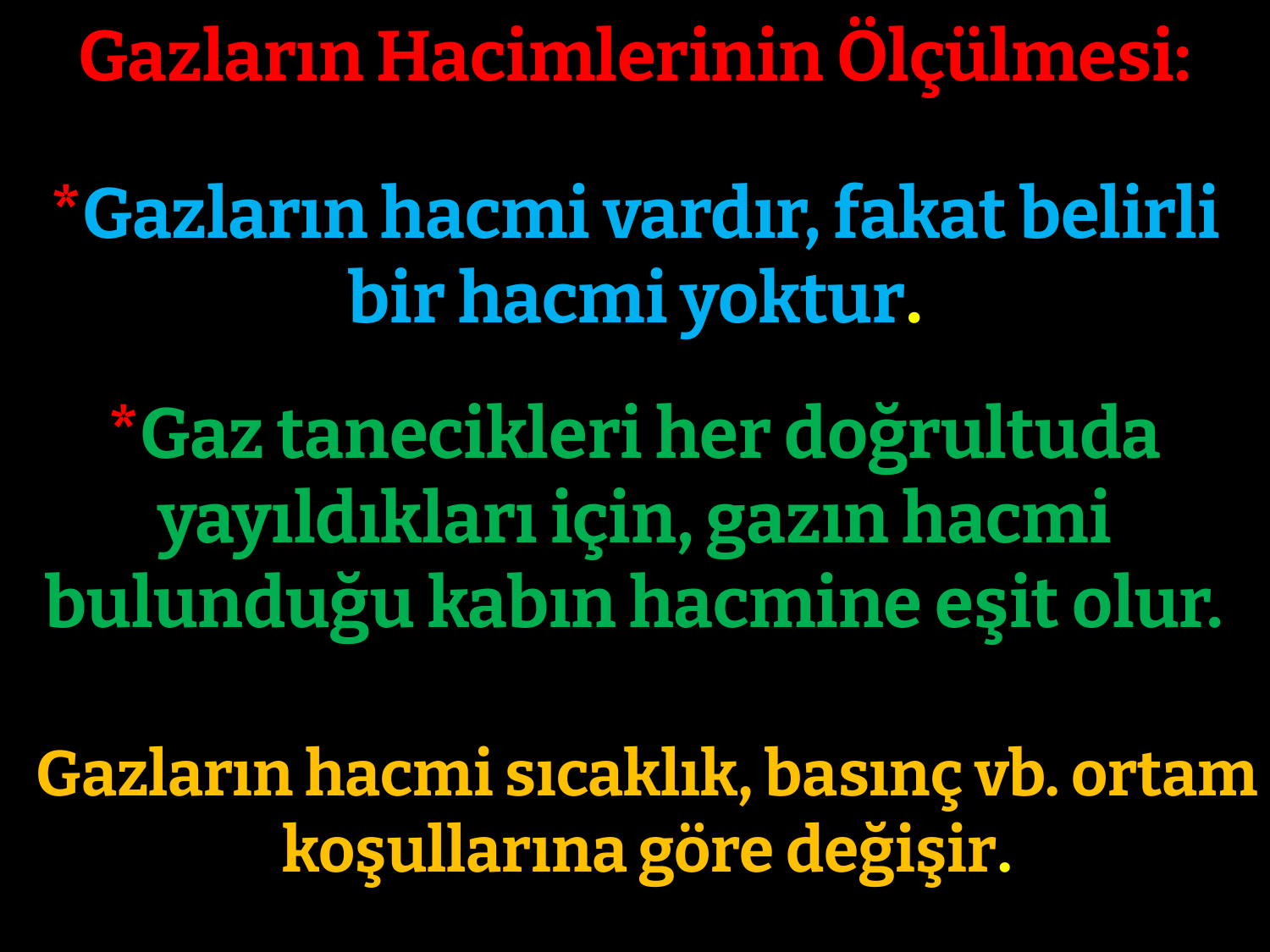

Gazların Hacimlerinin Ölçülmesi:
*Gazların hacmi vardır, fakat belirli bir hacmi yoktur.

#
*Gaz tanecikleri her doğrultuda yayıldıkları için, gazın hacmi bulunduğu kabın hacmine eşit olur.

Gazların hacmi sıcaklık, basınç vb. ortam koşullarına göre değişir.